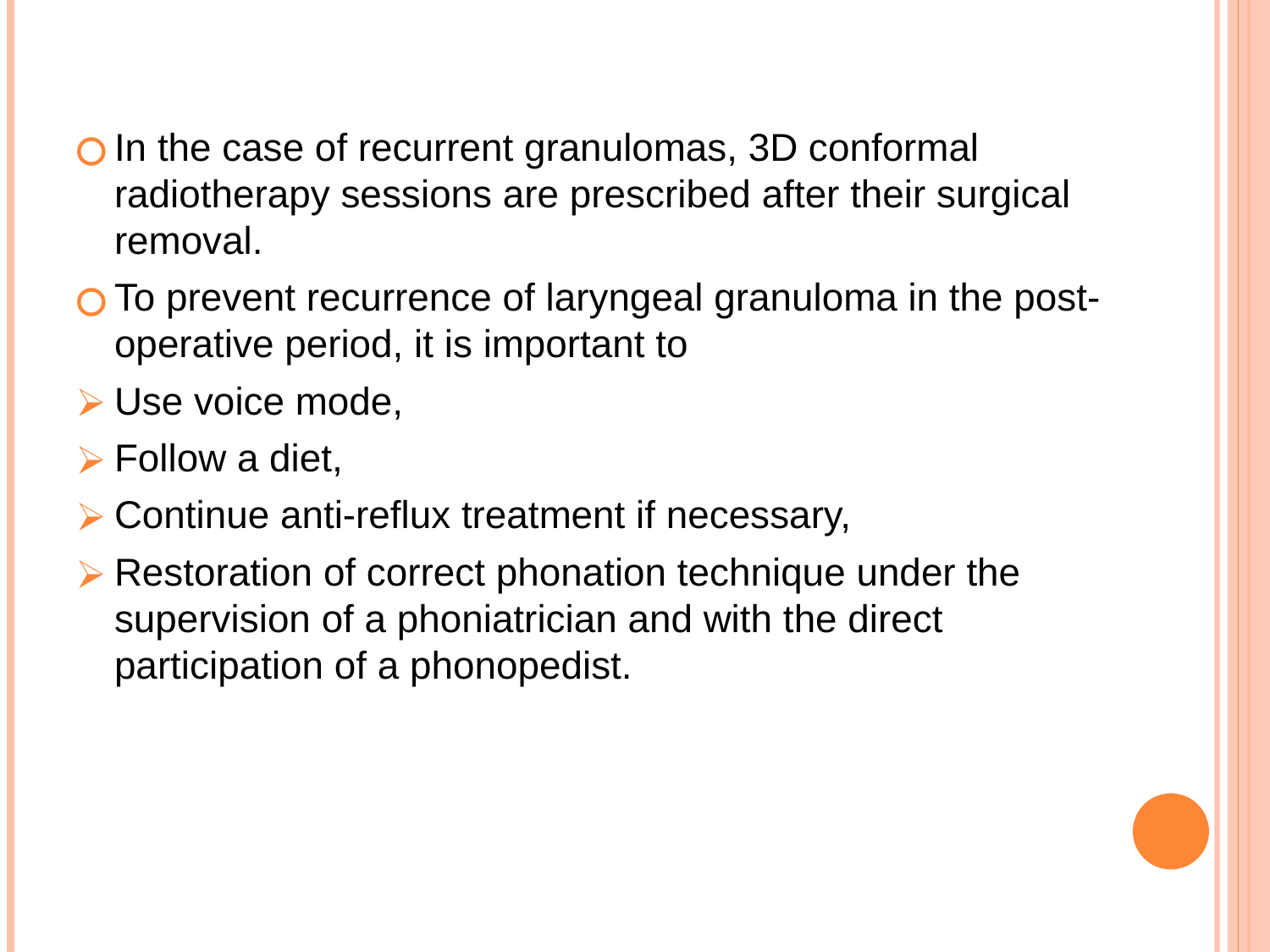

#
In the case of recurrent granulomas, 3D conformal radiotherapy sessions are prescribed after their surgical removal.
To prevent recurrence of laryngeal granuloma in the post-operative period, it is important to
Use voice mode,
Follow a diet,
Continue anti-reflux treatment if necessary,
Restoration of correct phonation technique under the supervision of a phoniatrician and with the direct participation of a phonopedist.